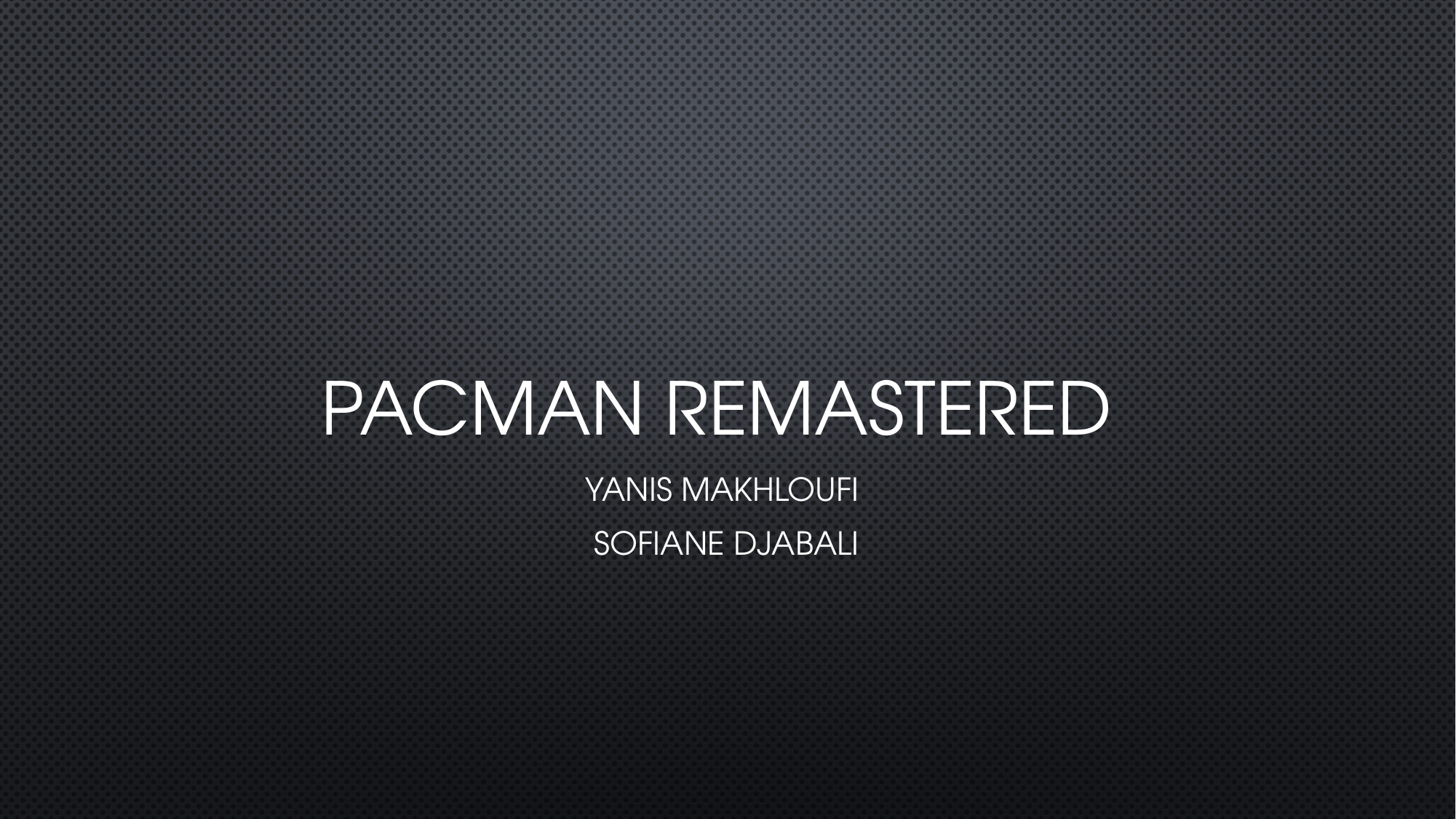

# PacMan Remastered
Yanis makhloufi
Sofiane Djabali